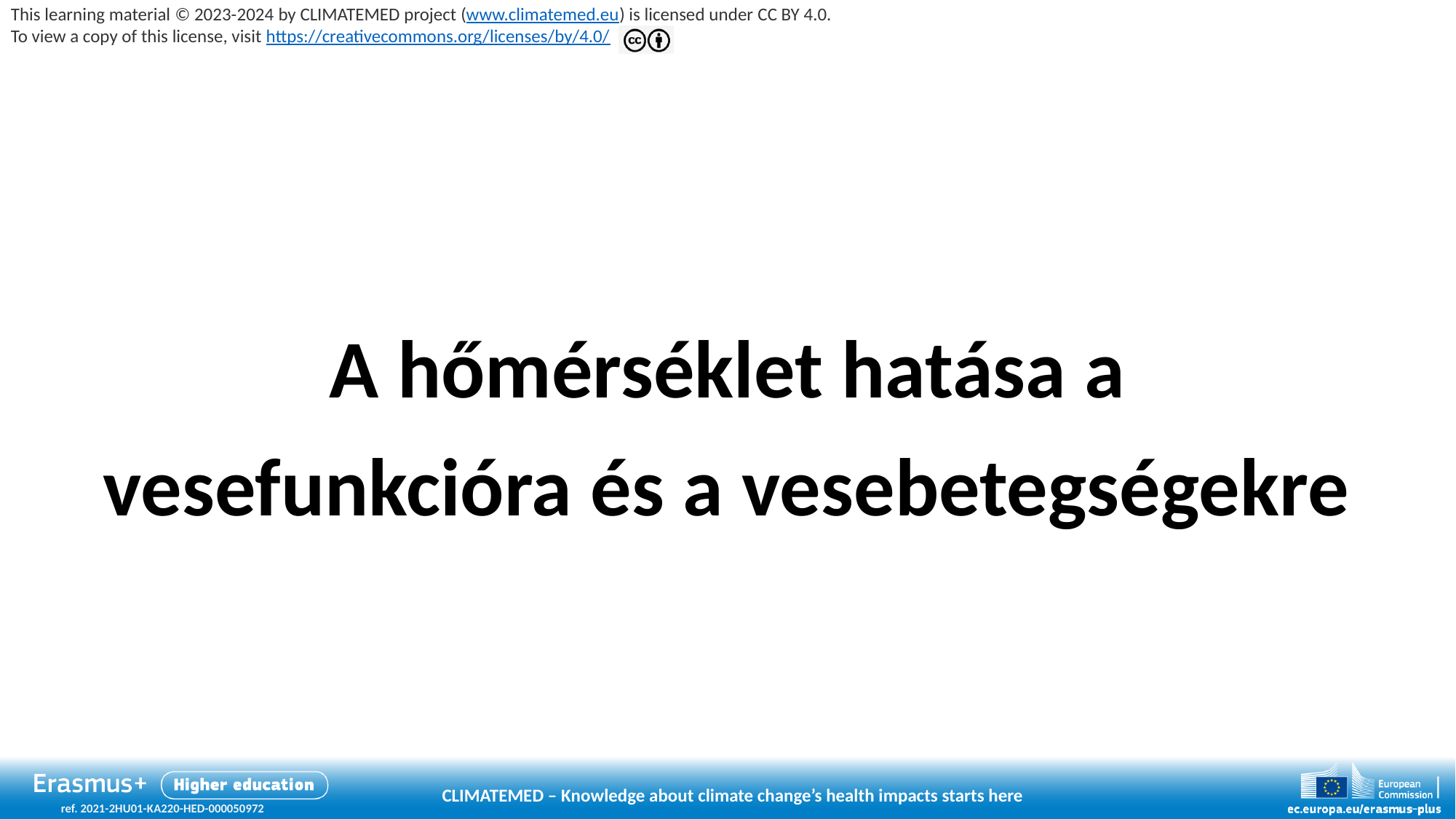

# A hőmérséklet hatása a vesefunkcióra és a vesebetegségekre